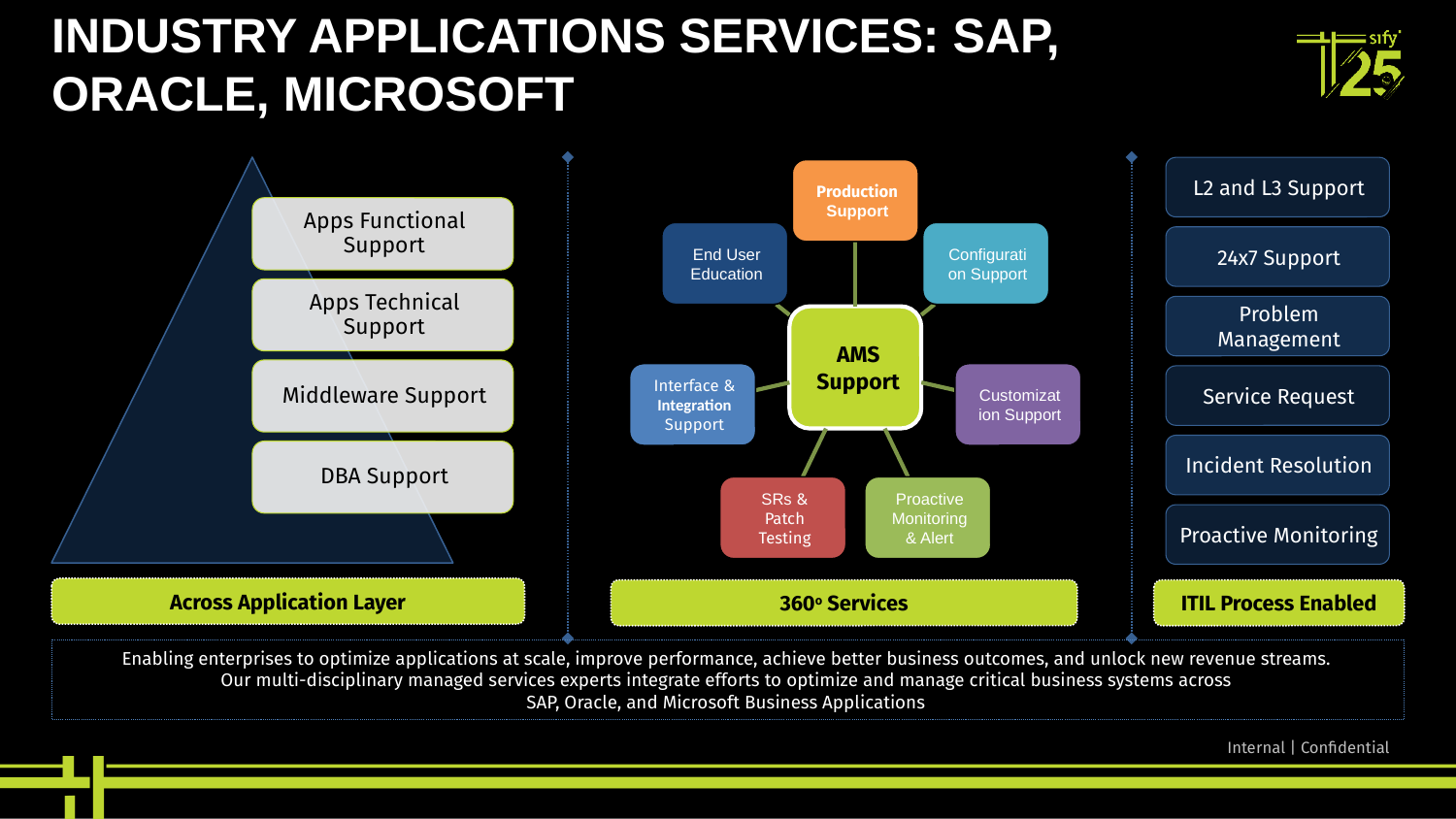

# Industry Applications Services: SAP, ORACLE, Microsoft
AMS Support
Production Support
Configuration Support
Customization Support
Proactive Monitoring & Alert
SRs & Patch Testing
Interface & Integration Support
End User Education
L2 and L3 Support
24x7 Support
Problem Management
Service Request
Incident Resolution
Proactive Monitoring
Apps Functional Support
Apps Technical Support
Middleware Support
DBA Support
Across Application Layer
360o Services
ITIL Process Enabled
Enabling enterprises to optimize applications at scale, improve performance, achieve better business outcomes, and unlock new revenue streams.
Our multi-disciplinary managed services experts integrate efforts to optimize and manage critical business systems across
SAP, Oracle, and Microsoft Business Applications